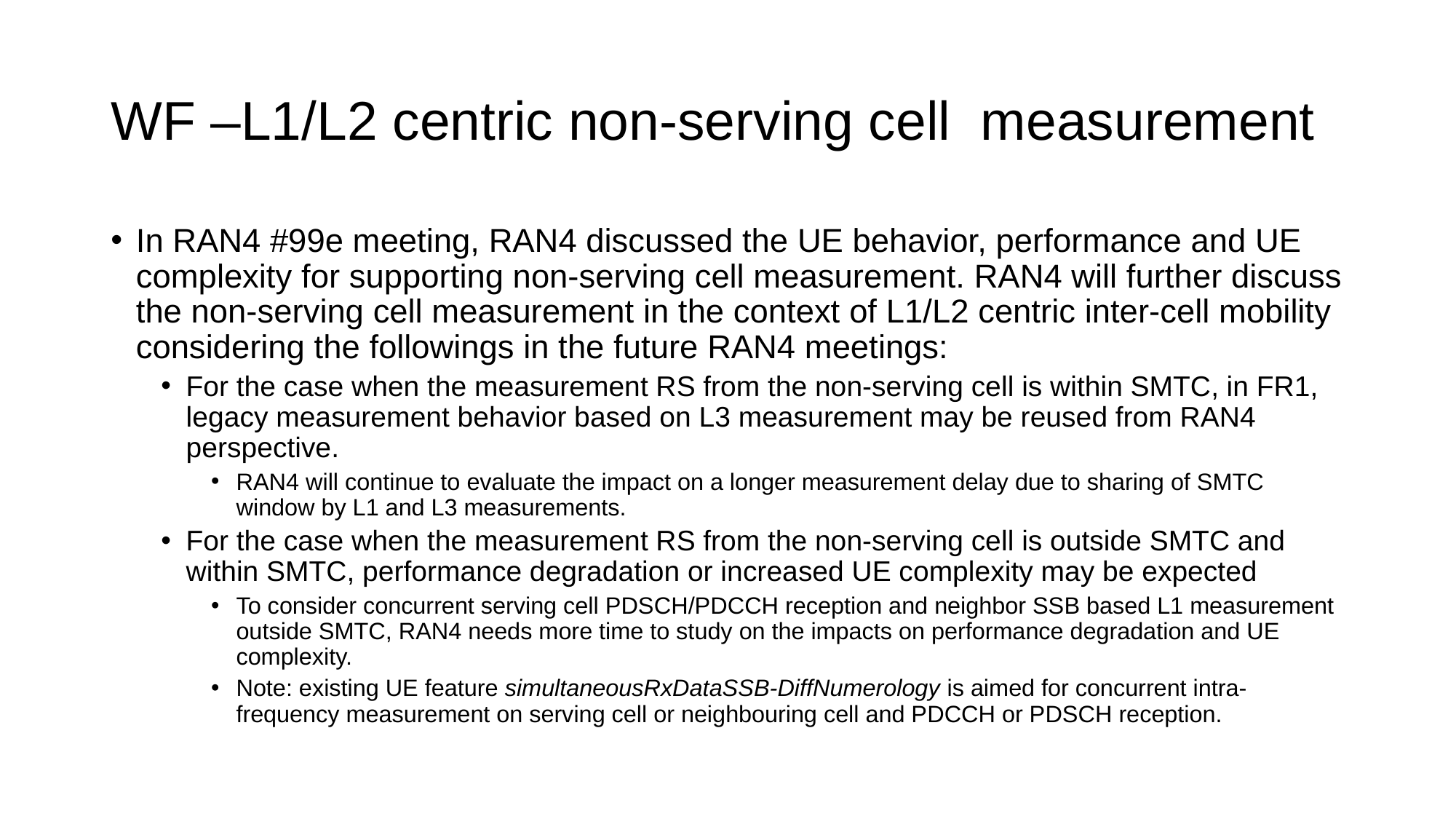

# WF –L1/L2 centric non-serving cell  measurement
In RAN4 #99e meeting, RAN4 discussed the UE behavior, performance and UE complexity for supporting non-serving cell measurement. RAN4 will further discuss the non-serving cell measurement in the context of L1/L2 centric inter-cell mobility considering the followings in the future RAN4 meetings:
For the case when the measurement RS from the non-serving cell is within SMTC, in FR1, legacy measurement behavior based on L3 measurement may be reused from RAN4 perspective.
RAN4 will continue to evaluate the impact on a longer measurement delay due to sharing of SMTC window by L1 and L3 measurements.
For the case when the measurement RS from the non-serving cell is outside SMTC and within SMTC, performance degradation or increased UE complexity may be expected
To consider concurrent serving cell PDSCH/PDCCH reception and neighbor SSB based L1 measurement outside SMTC, RAN4 needs more time to study on the impacts on performance degradation and UE complexity.
Note: existing UE feature simultaneousRxDataSSB-DiffNumerology is aimed for concurrent intra-frequency measurement on serving cell or neighbouring cell and PDCCH or PDSCH reception.